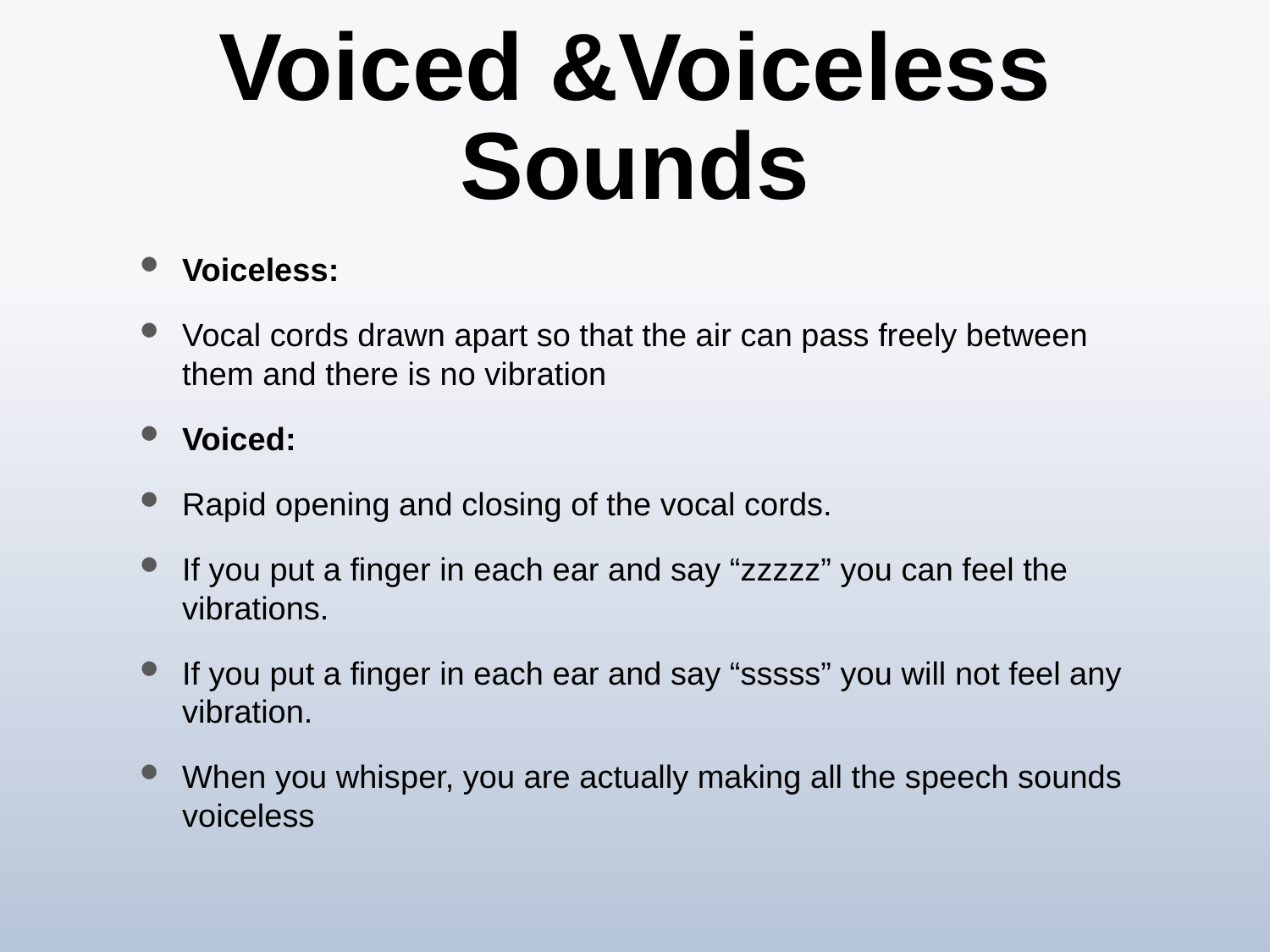

# Voiced &Voiceless Sounds
Voiceless:
Vocal cords drawn apart so that the air can pass freely between them and there is no vibration
Voiced:
Rapid opening and closing of the vocal cords.
If you put a finger in each ear and say “zzzzz” you can feel the vibrations.
If you put a finger in each ear and say “sssss” you will not feel any vibration.
When you whisper, you are actually making all the speech sounds voiceless